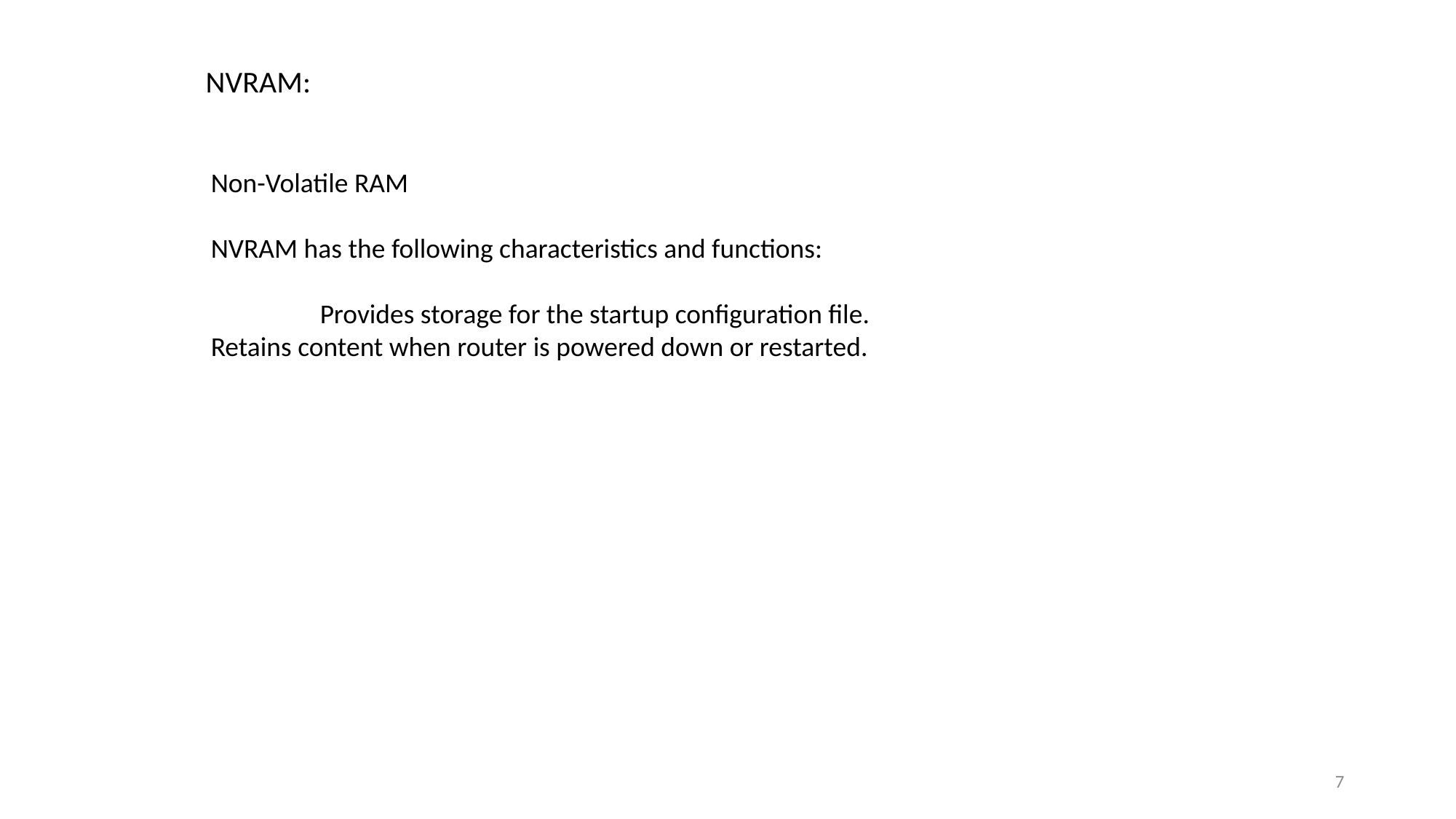

# NVRAM:
Non-Volatile RAM

NVRAM has the following characteristics and functions:

	Provides storage for the startup configuration file.
Retains content when router is powered down or restarted.
7